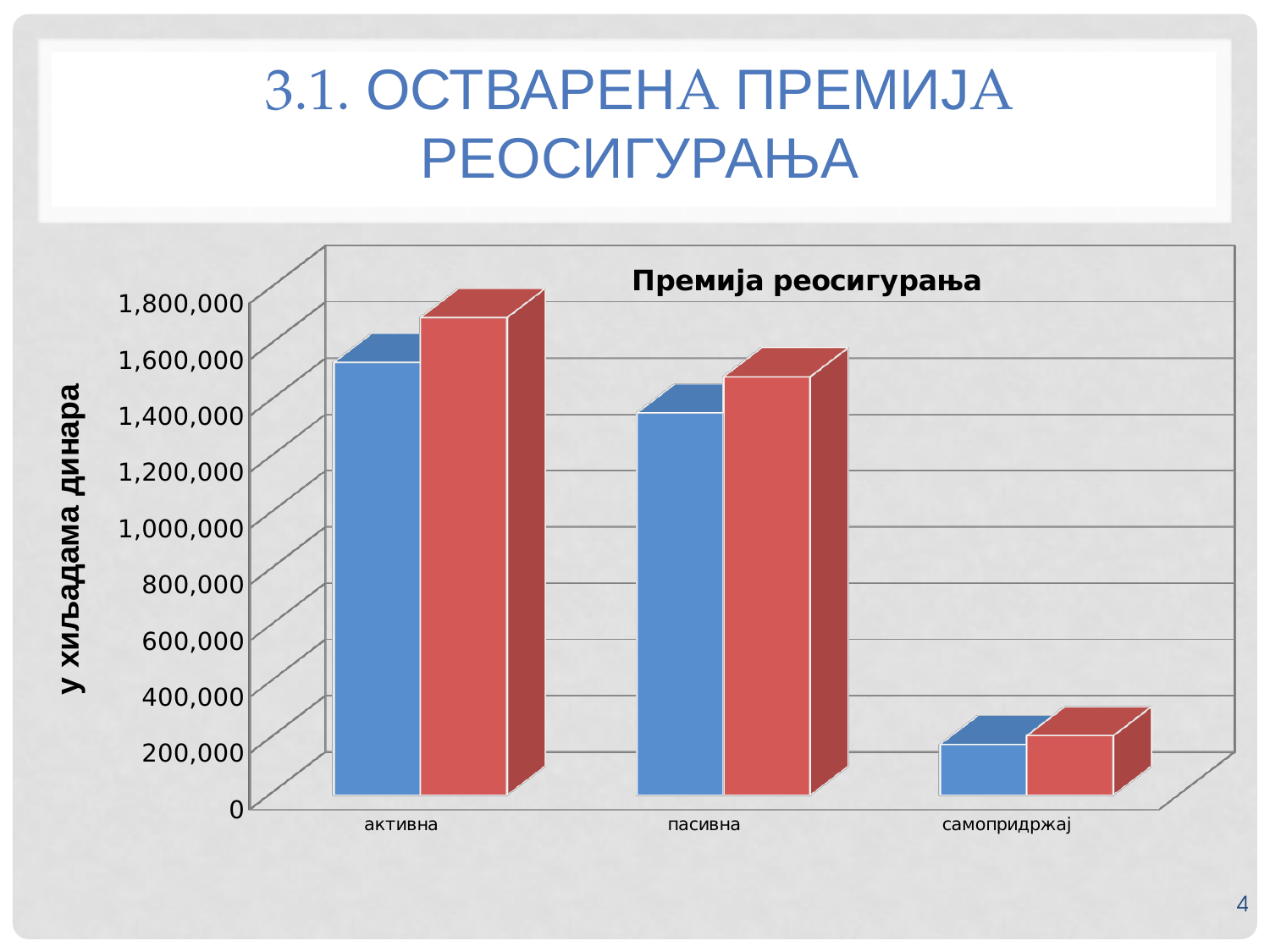

# 3.1. ОСТВАРЕНA ПРЕМИЈA РЕОСИГУРАЊА

[unsupported chart]

4